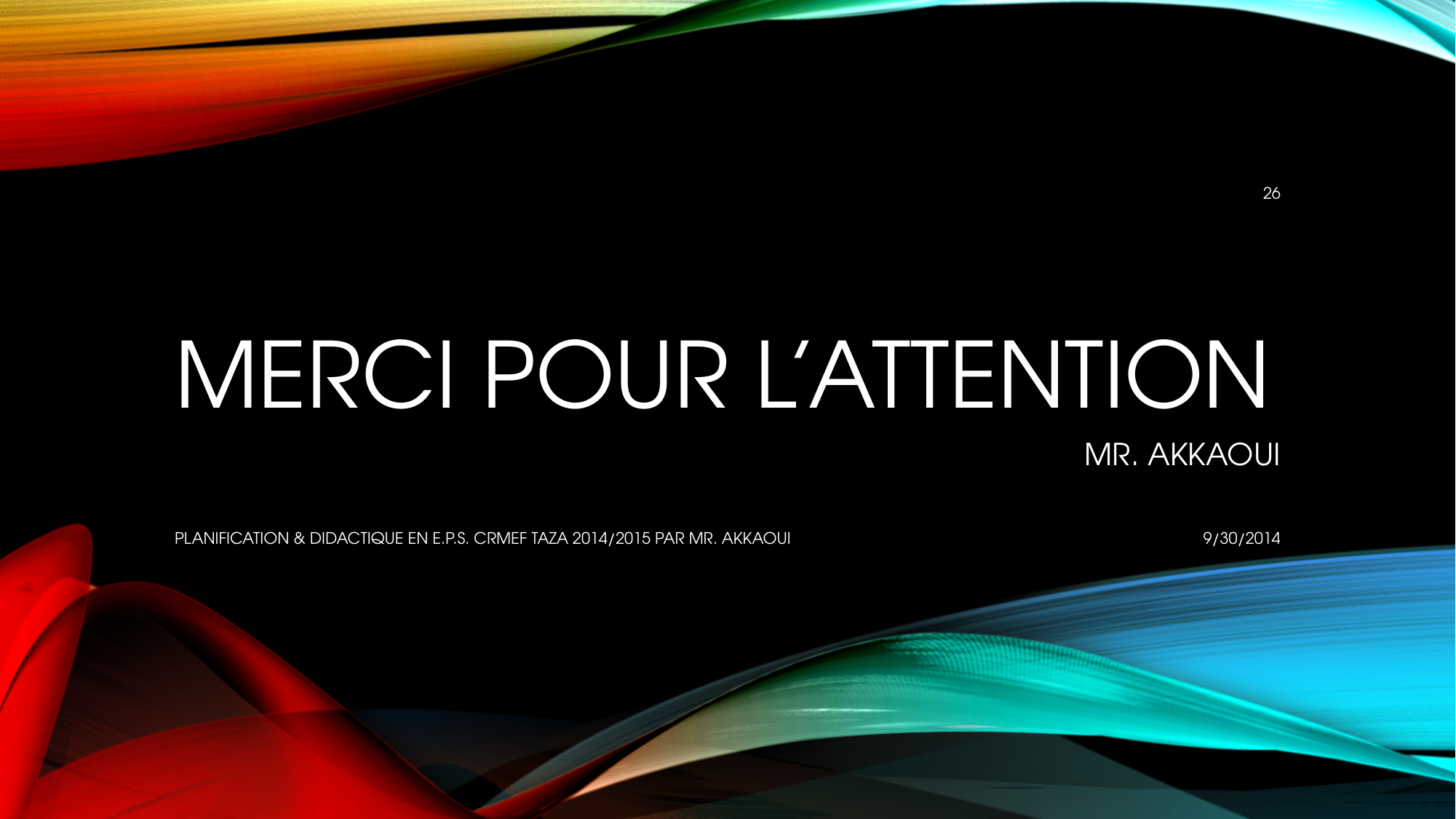

26
# MERCI POUR L’ATTENTION
MR. AKKAOUI
9/30/2014
PLANIFICATION & DIDACTIQUE EN E.P.S. CRMEF TAZA 2014/2015 PAR MR. AKKAOUI